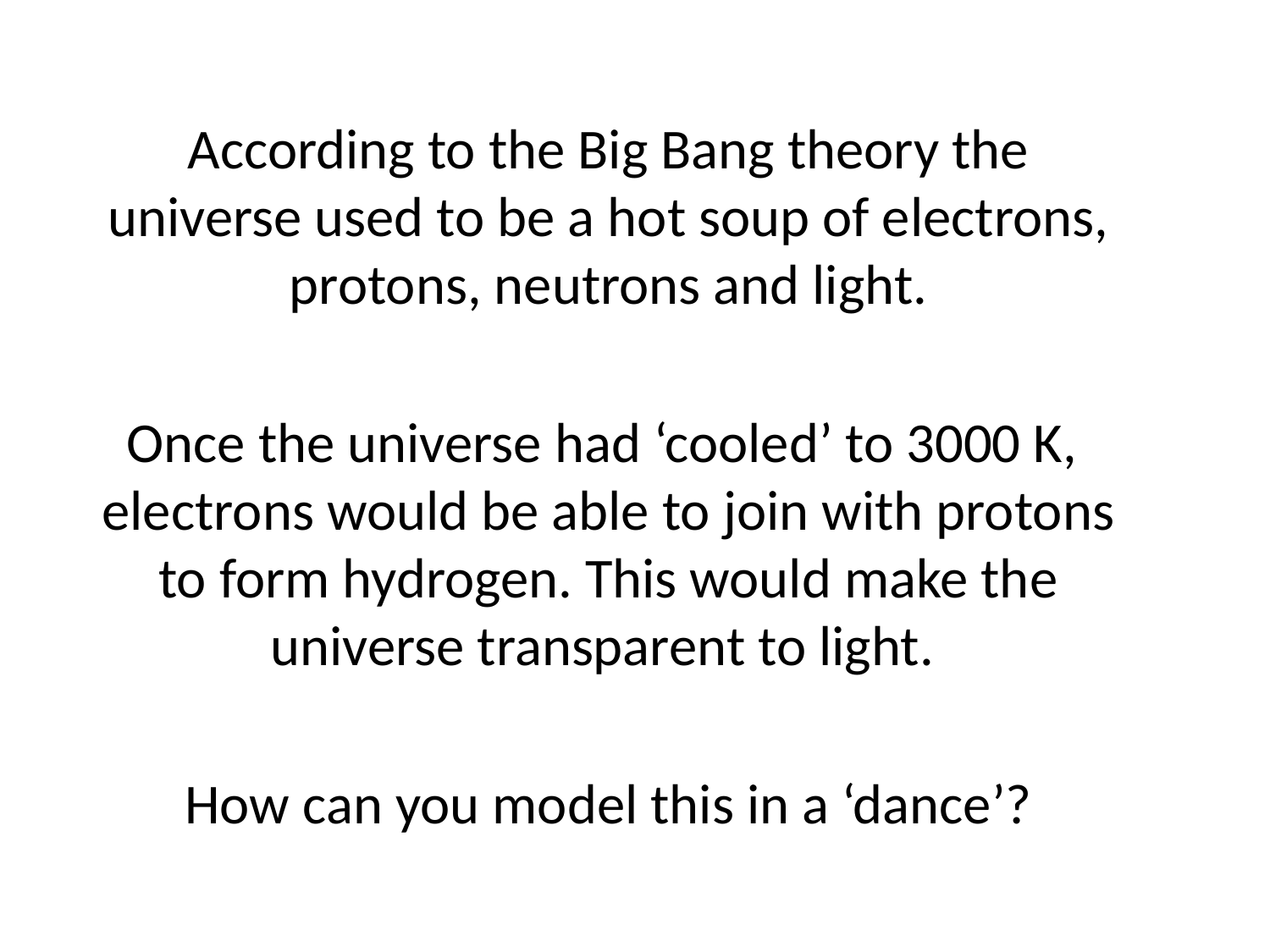

According to the Big Bang theory the universe used to be a hot soup of electrons, protons, neutrons and light.

Once the universe had ‘cooled’ to 3000 K,  electrons would be able to join with protons to form hydrogen. This would make the universe transparent to light.

How can you model this in a ‘dance’?